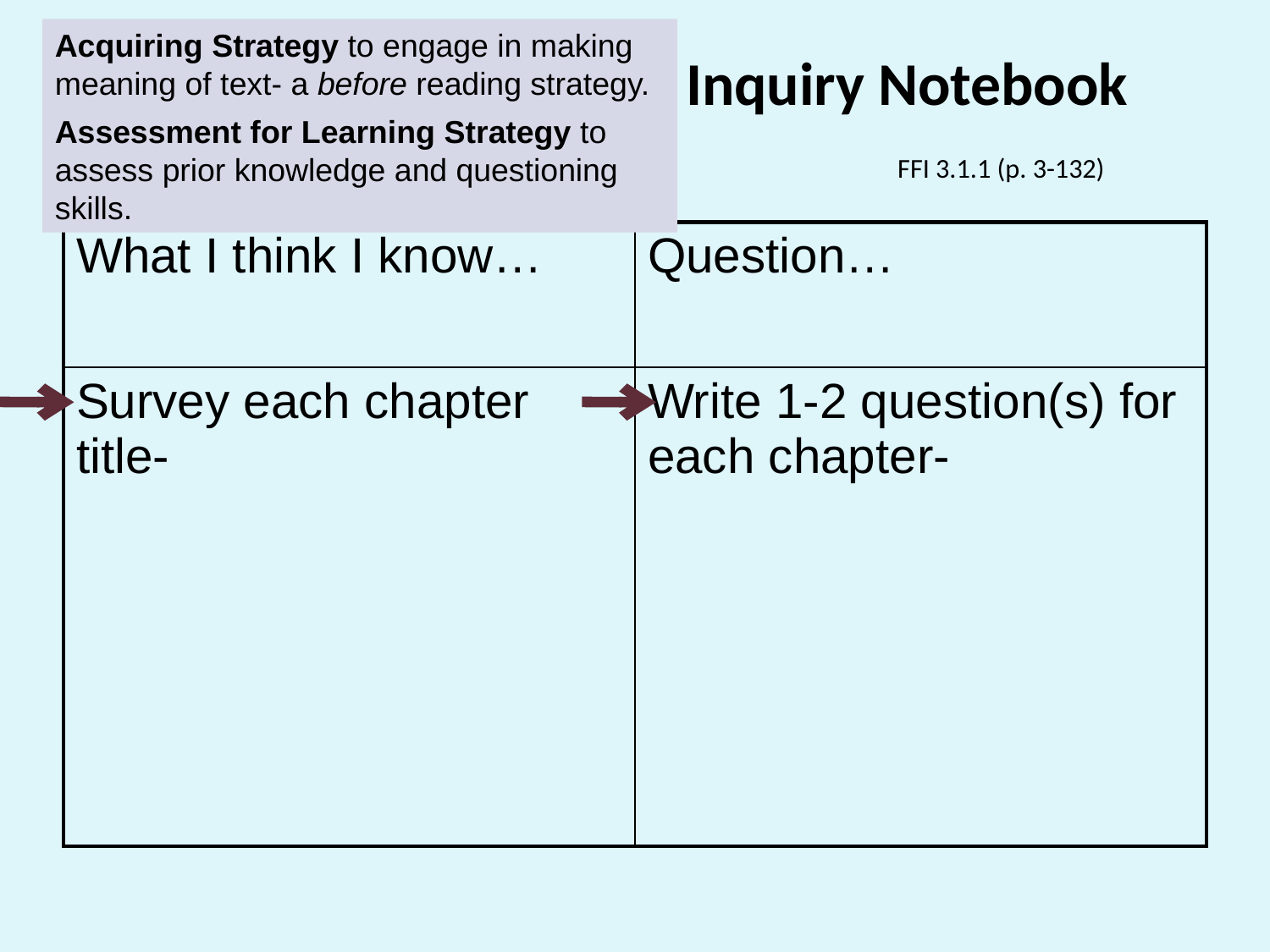

Acquiring Strategy to engage in making meaning of text- a before reading strategy.
Assessment for Learning Strategy to assess prior knowledge and questioning skills.
# Inquiry Notebook FFI 3.1.1 (p. 3-132)
| What I think I know… | Question… |
| --- | --- |
| Survey each chapter title- | Write 1-2 question(s) for each chapter- |